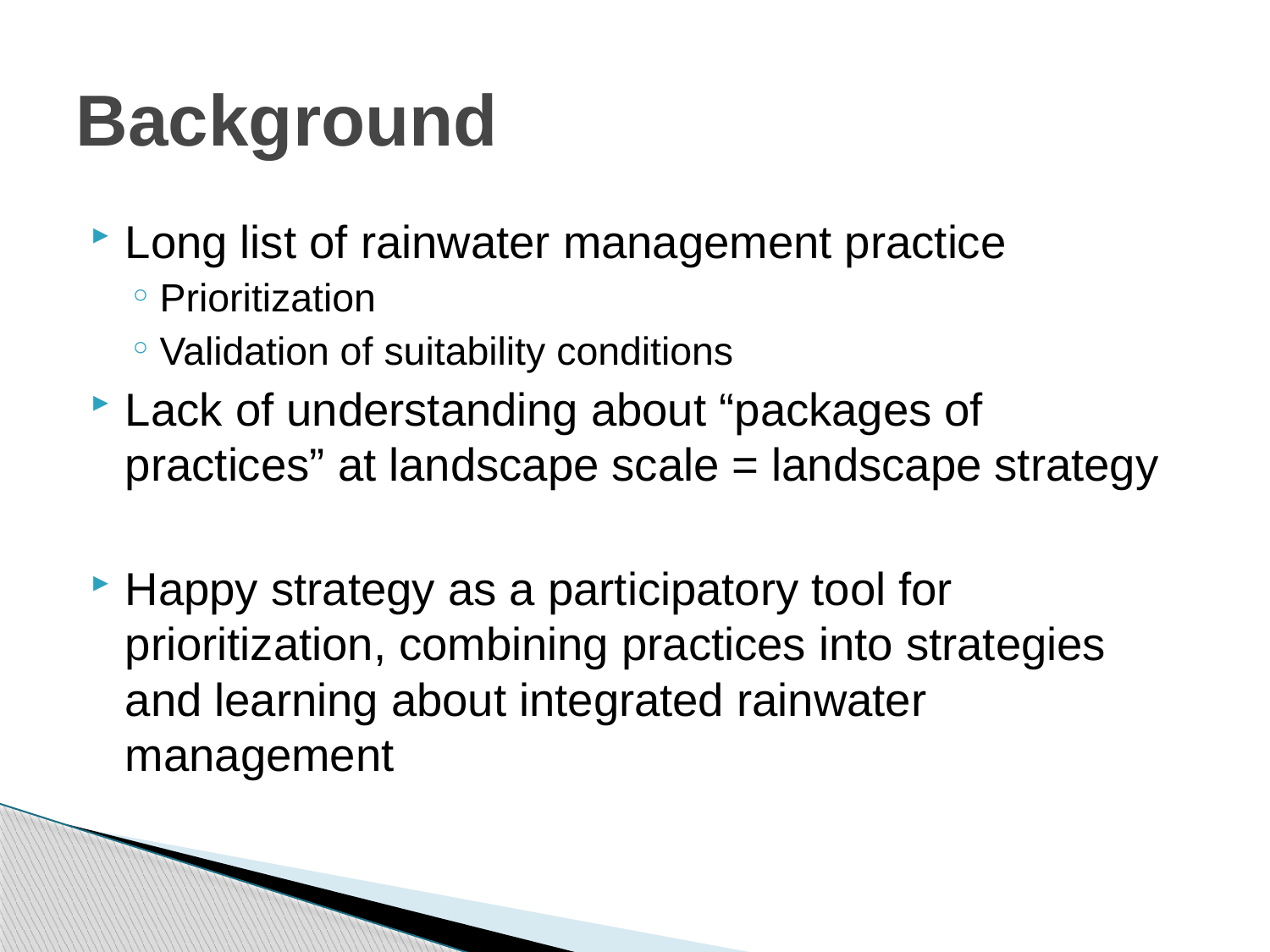

# Background
Long list of rainwater management practice
Prioritization
Validation of suitability conditions
Lack of understanding about “packages of practices” at landscape scale = landscape strategy

Happy strategy as a participatory tool for prioritization, combining practices into strategies and learning about integrated rainwater management